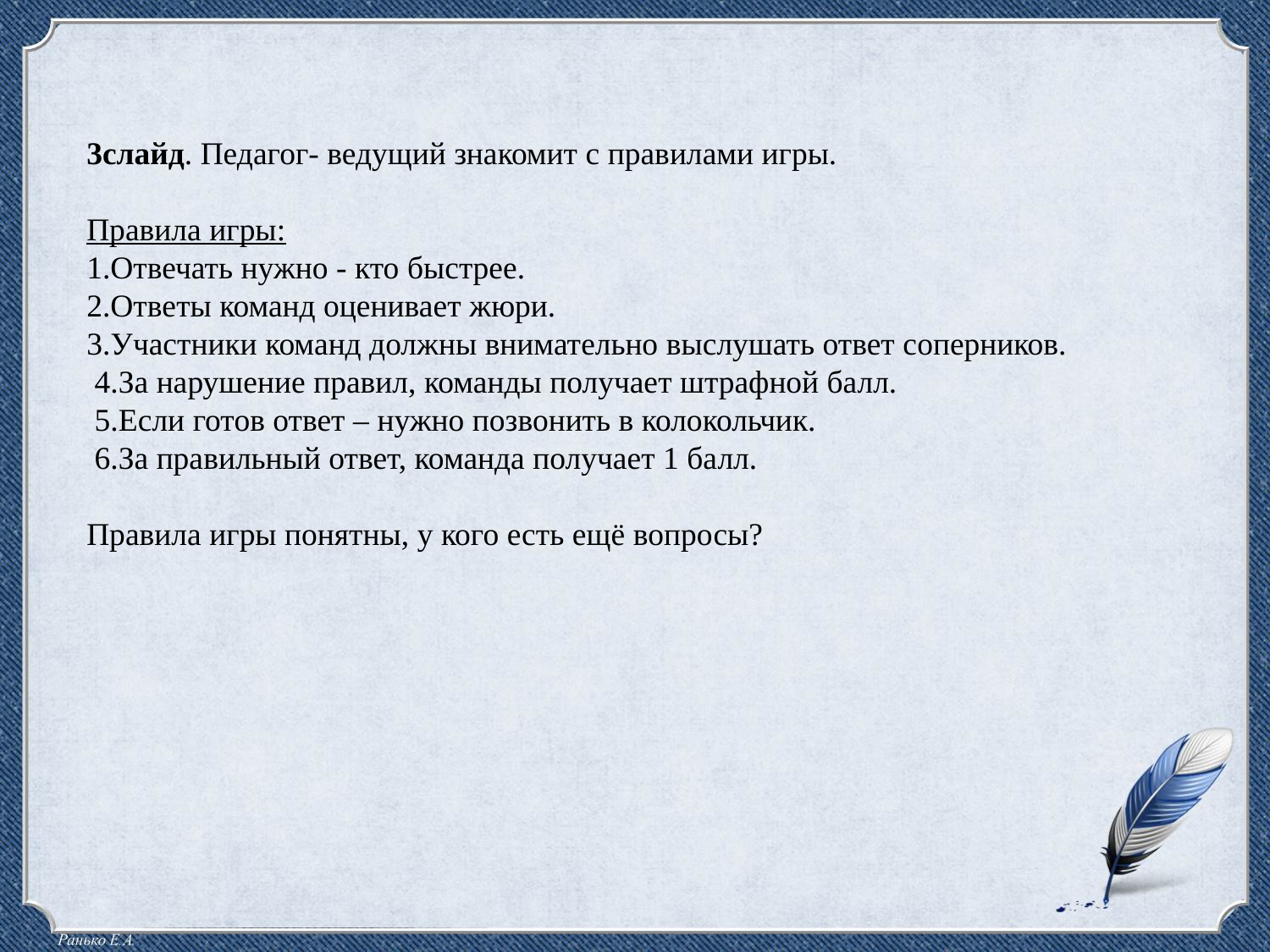

3слайд. Педагог- ведущий знакомит с правилами игры.

Правила игры:
1.Отвечать нужно - кто быстрее.
2.Ответы команд оценивает жюри.
3.Участники команд должны внимательно выслушать ответ соперников.
 4.За нарушение правил, команды получает штрафной балл.
 5.Если готов ответ – нужно позвонить в колокольчик.
 6.За правильный ответ, команда получает 1 балл.

Правила игры понятны, у кого есть ещё вопросы?